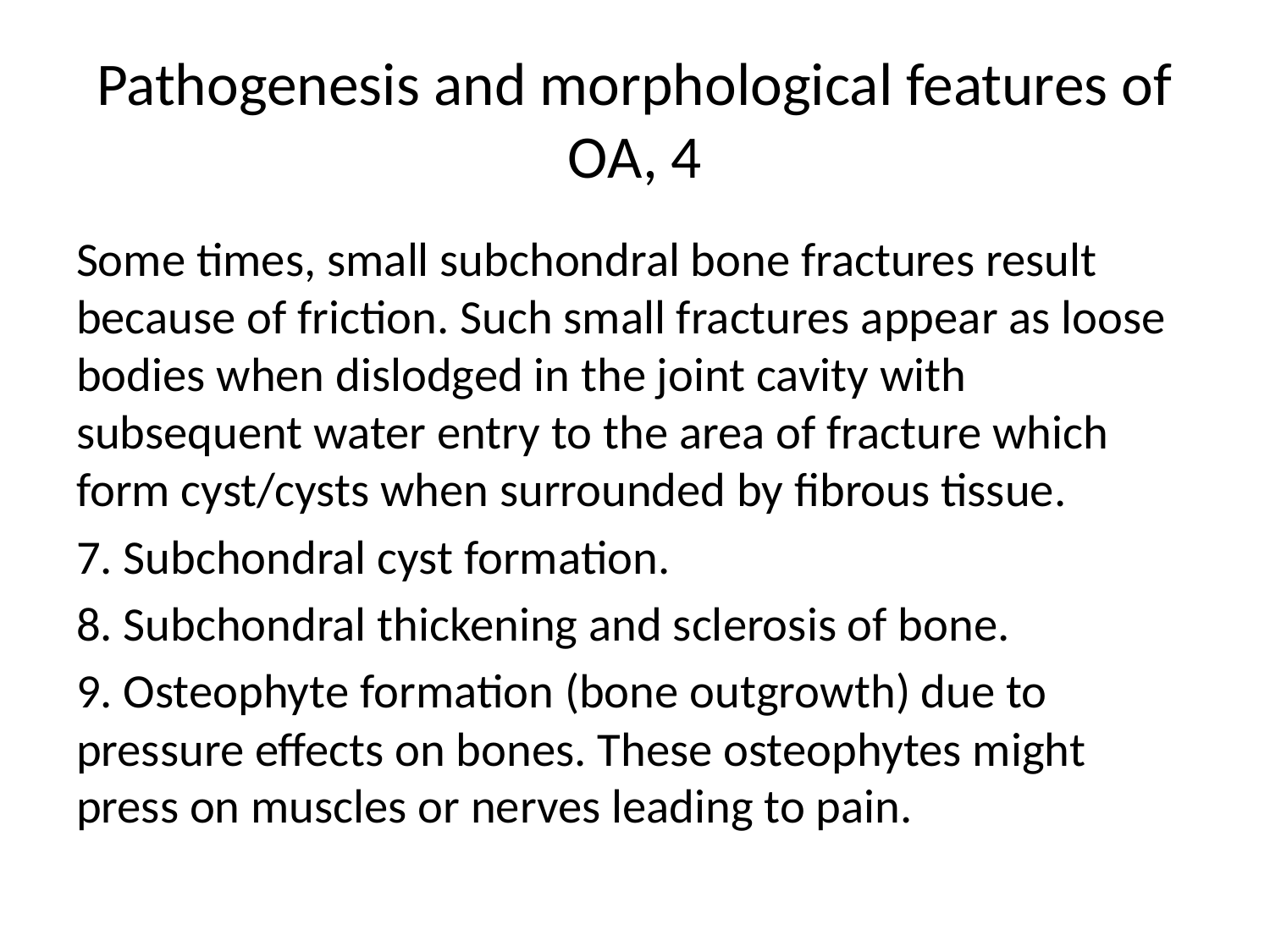

# Pathogenesis and morphological features of OA, 4
Some times, small subchondral bone fractures result because of friction. Such small fractures appear as loose bodies when dislodged in the joint cavity with subsequent water entry to the area of fracture which form cyst/cysts when surrounded by fibrous tissue.
7. Subchondral cyst formation.
8. Subchondral thickening and sclerosis of bone.
9. Osteophyte formation (bone outgrowth) due to pressure effects on bones. These osteophytes might press on muscles or nerves leading to pain.